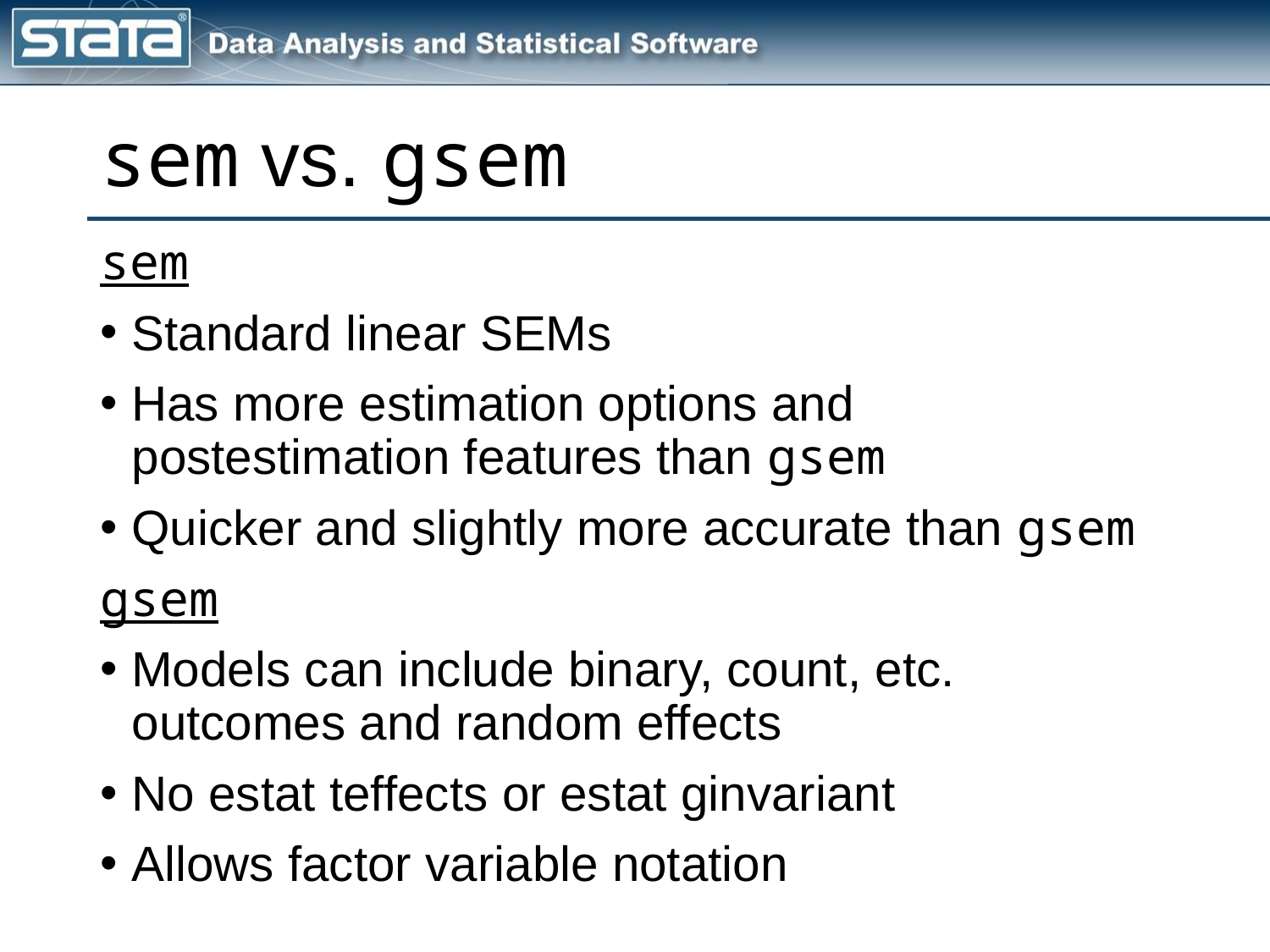

# sem vs. gsem
sem
Standard linear SEMs
Has more estimation options and postestimation features than gsem
Quicker and slightly more accurate than gsem
gsem
Models can include binary, count, etc. outcomes and random effects
No estat teffects or estat ginvariant
Allows factor variable notation